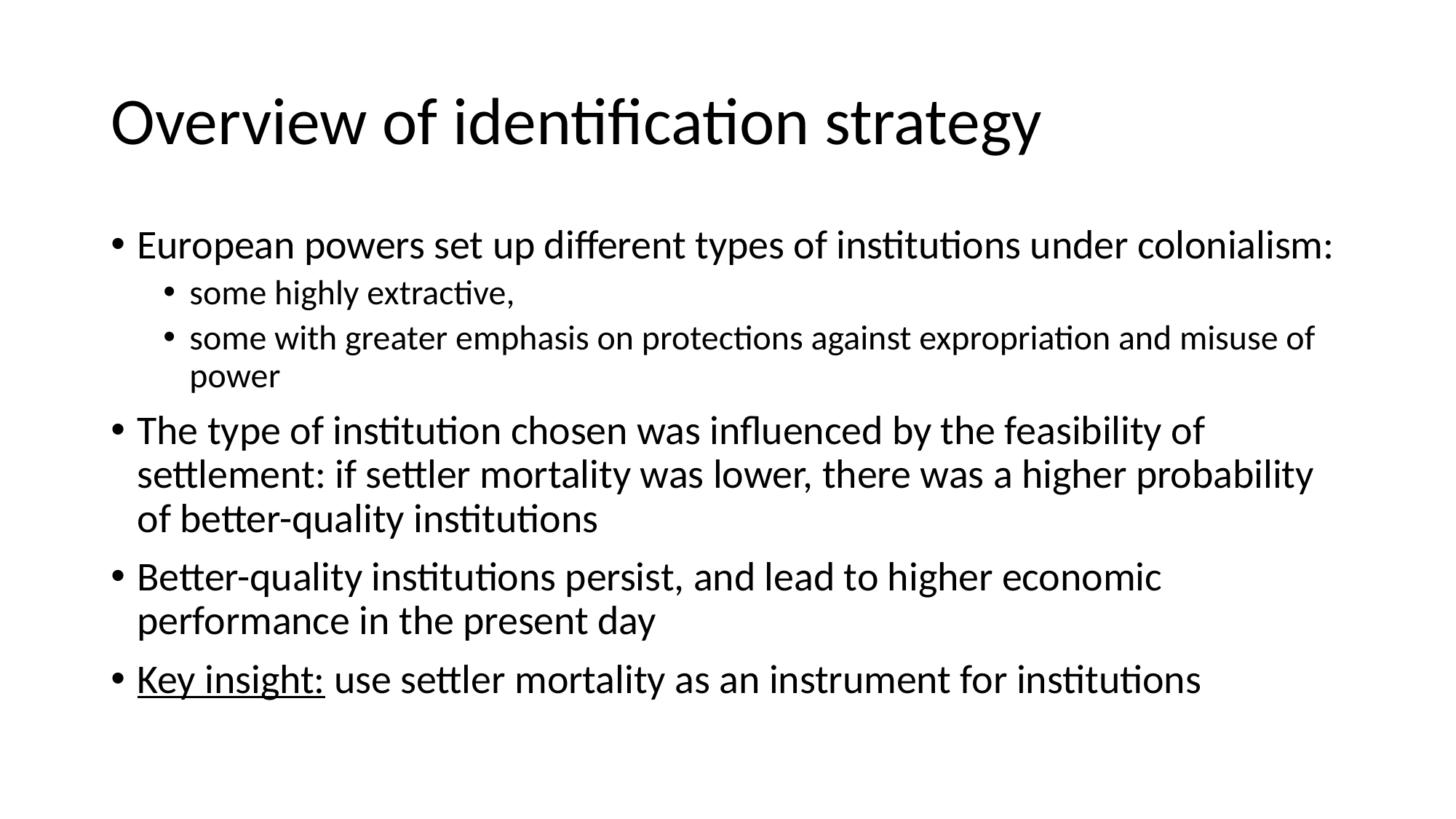

# Overview of identification strategy
European powers set up different types of institutions under colonialism:
some highly extractive,
some with greater emphasis on protections against expropriation and misuse of power
The type of institution chosen was influenced by the feasibility of settlement: if settler mortality was lower, there was a higher probability of better-quality institutions
Better-quality institutions persist, and lead to higher economic performance in the present day
Key insight: use settler mortality as an instrument for institutions